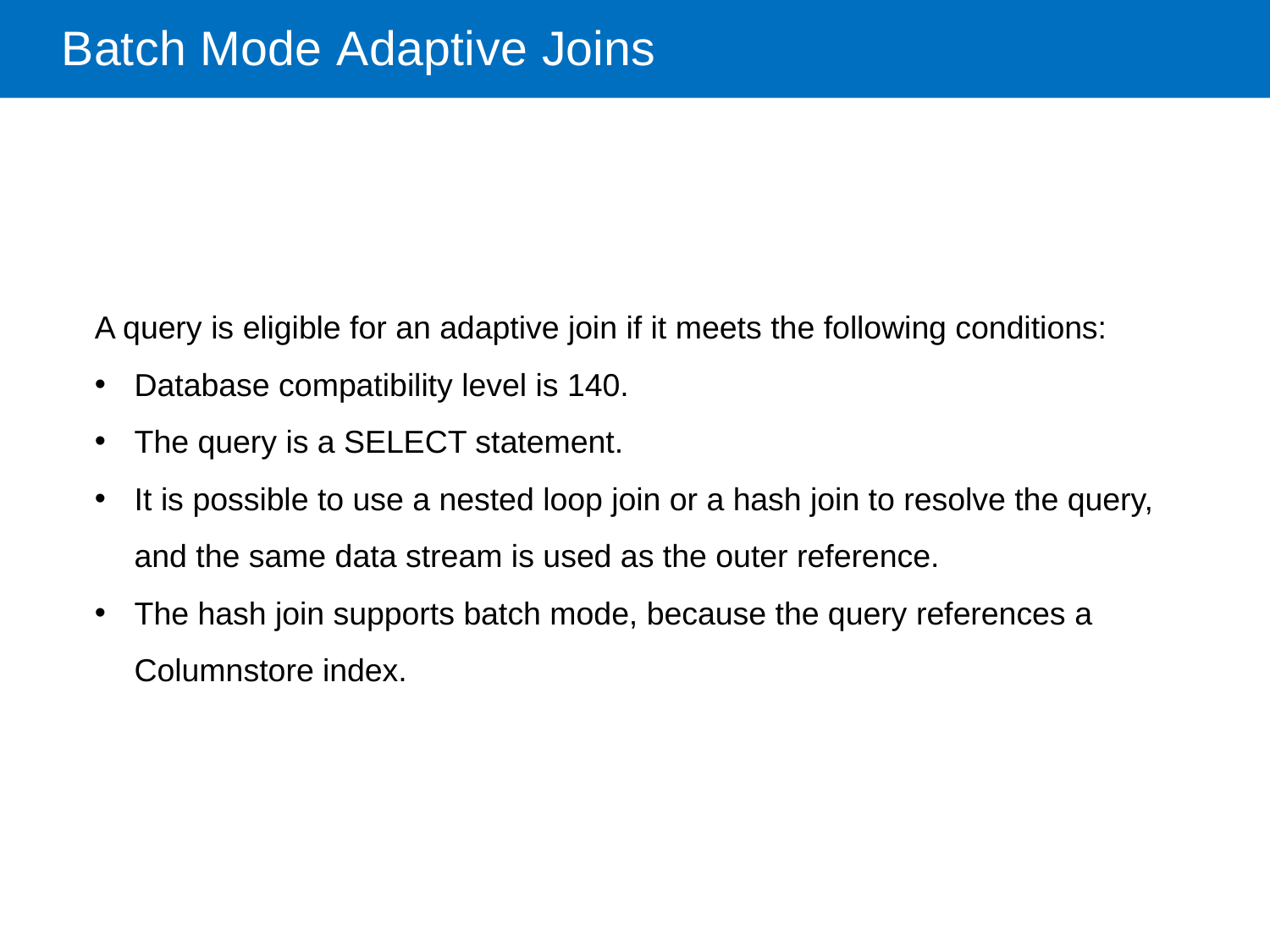

# Batch Mode Adaptive Joins
A query is eligible for an adaptive join if it meets the following conditions:
Database compatibility level is 140.
The query is a SELECT statement.
It is possible to use a nested loop join or a hash join to resolve the query, and the same data stream is used as the outer reference.
The hash join supports batch mode, because the query references a Columnstore index.